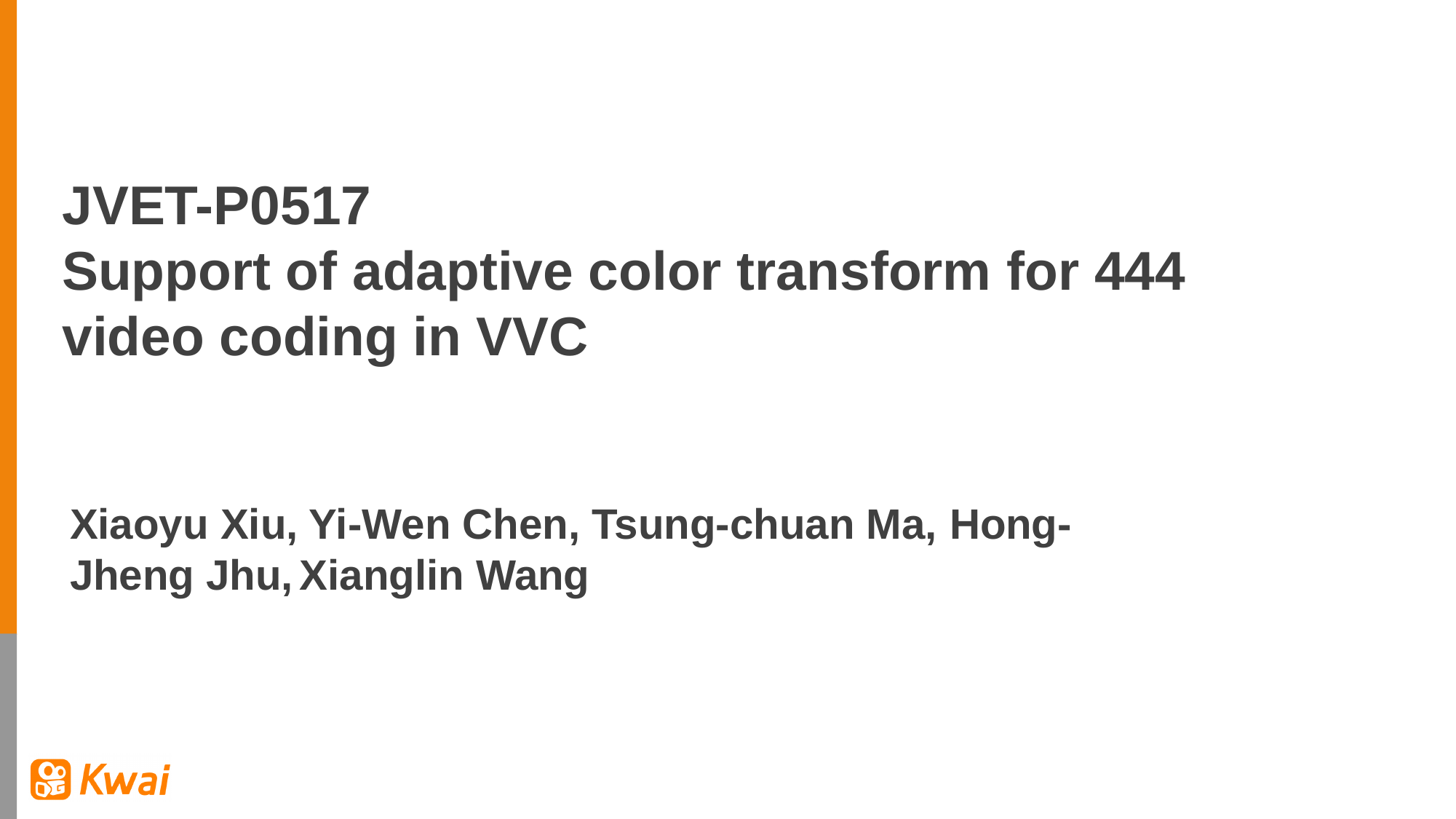

JVET-P0517
Support of adaptive color transform for 444 video coding in VVC
Xiaoyu Xiu, Yi-Wen Chen, Tsung-chuan Ma, Hong-Jheng Jhu, Xianglin Wang